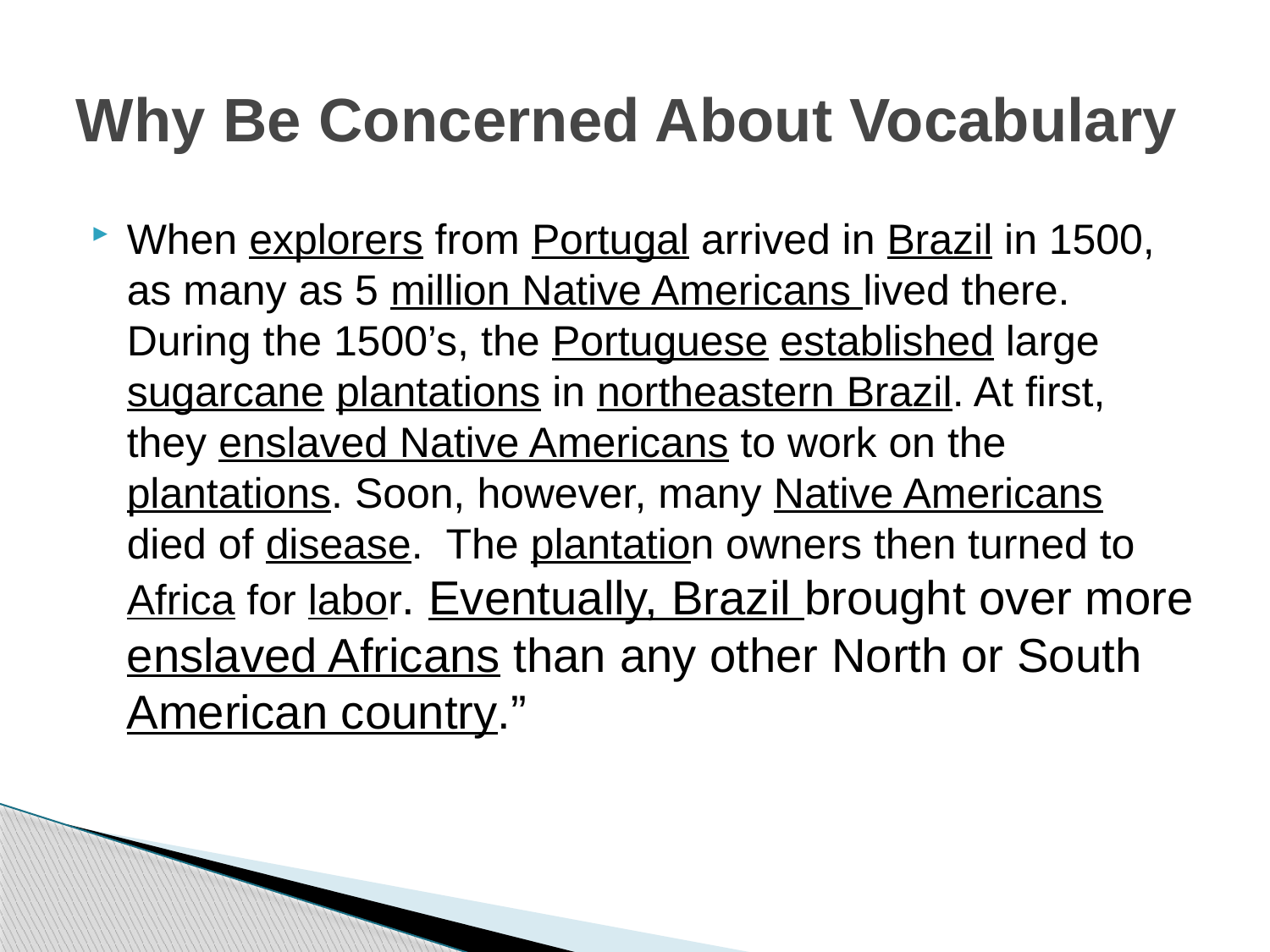

# Why Be Concerned About Vocabulary
When explorers from Portugal arrived in Brazil in 1500, as many as 5 million Native Americans lived there. During the 1500’s, the Portuguese established large sugarcane plantations in northeastern Brazil. At first, they enslaved Native Americans to work on the plantations. Soon, however, many Native Americans died of disease.  The plantation owners then turned to Africa for labor. Eventually, Brazil brought over more enslaved Africans than any other North or South American country.”